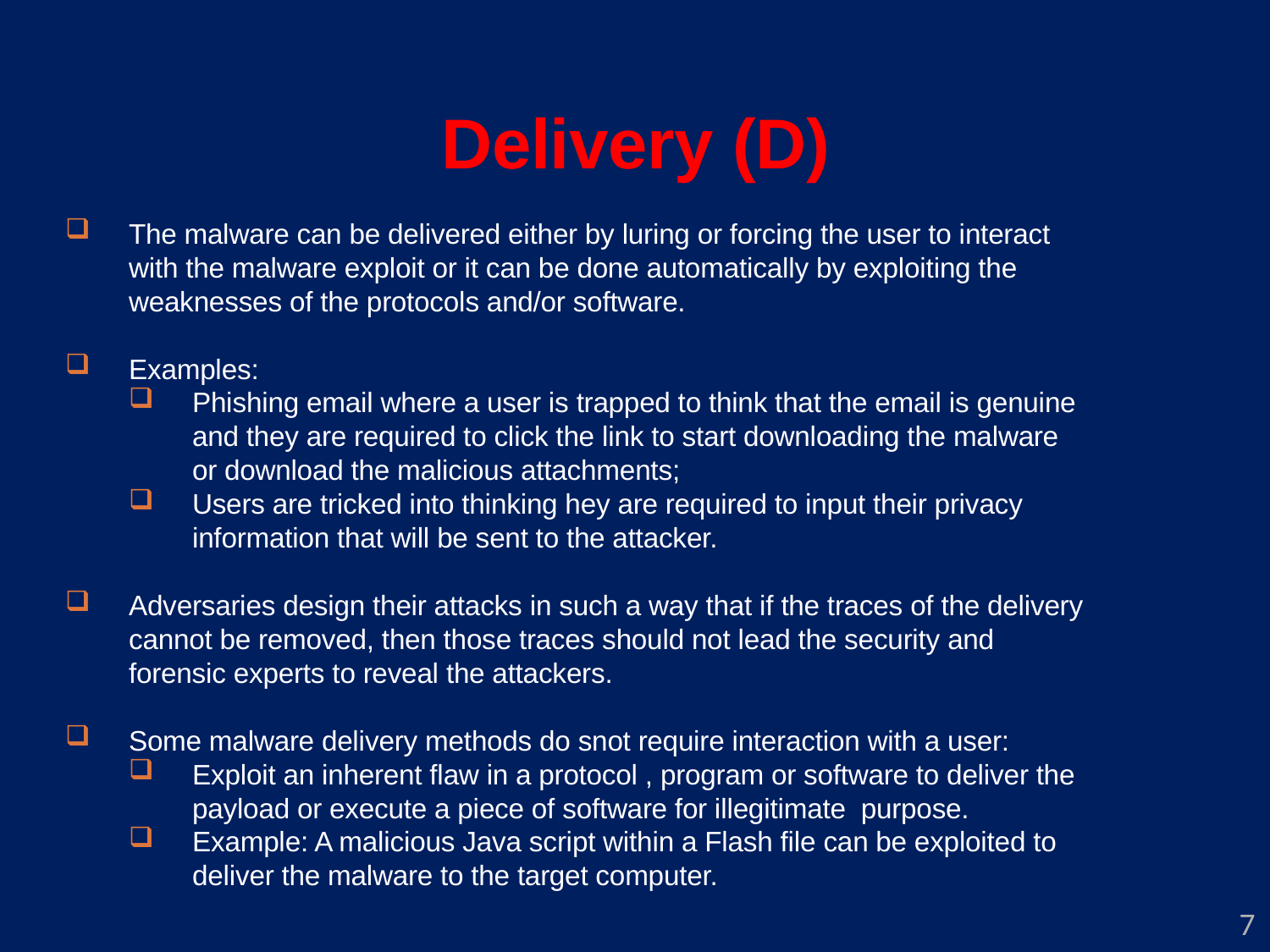

Delivery (D)
The malware can be delivered either by luring or forcing the user to interact with the malware exploit or it can be done automatically by exploiting the weaknesses of the protocols and/or software.

Examples:
Phishing email where a user is trapped to think that the email is genuine and they are required to click the link to start downloading the malware or download the malicious attachments;
Users are tricked into thinking hey are required to input their privacy information that will be sent to the attacker.

Adversaries design their attacks in such a way that if the traces of the delivery cannot be removed, then those traces should not lead the security and forensic experts to reveal the attackers.

Some malware delivery methods do snot require interaction with a user:
Exploit an inherent flaw in a protocol , program or software to deliver the payload or execute a piece of software for illegitimate  purpose.
Example: A malicious Java script within a Flash file can be exploited to deliver the malware to the target computer.
7